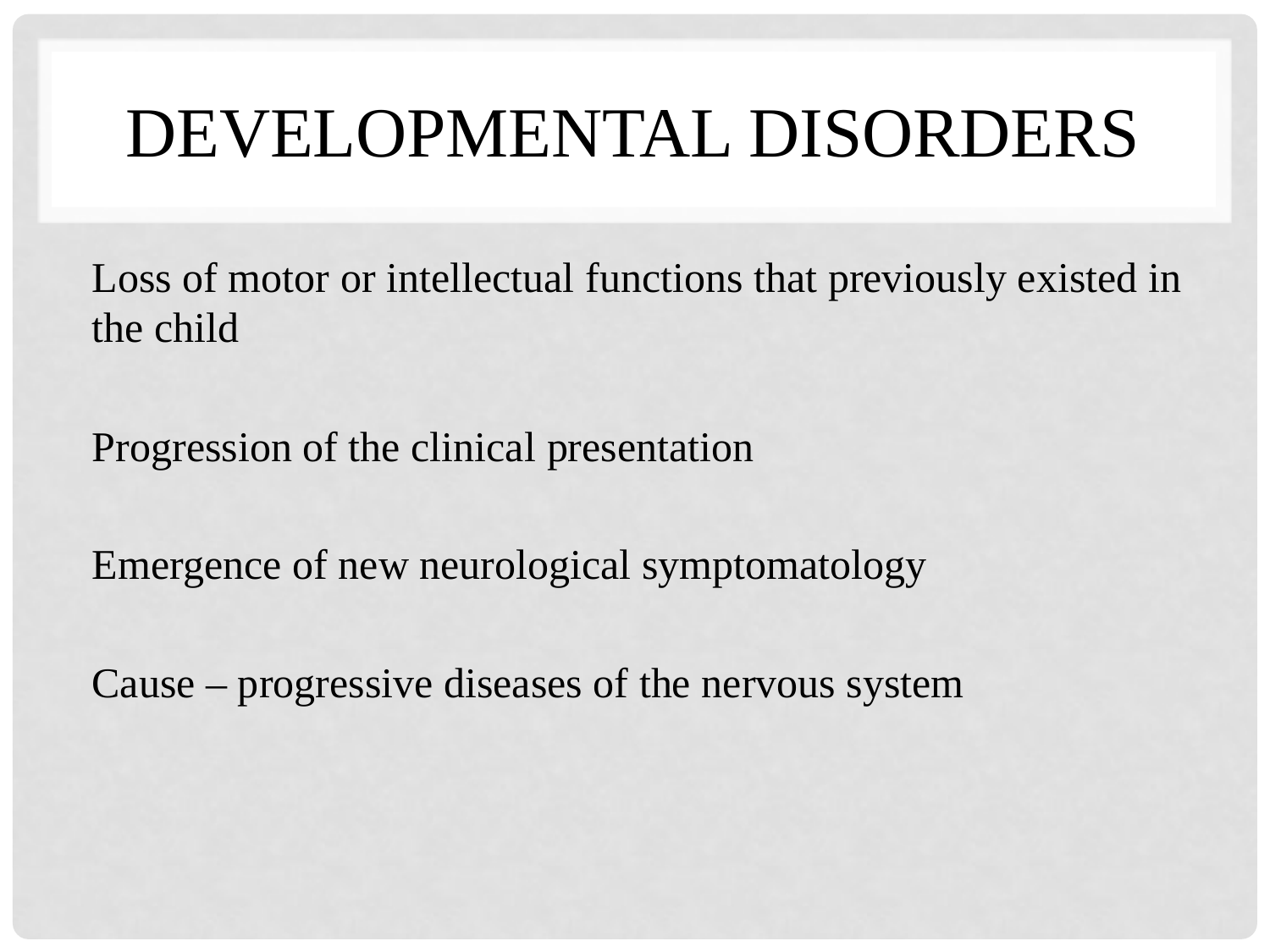

# Developmental disorders
Loss of motor or intellectual functions that previously existed in the child

Progression of the clinical presentation

Emergence of new neurological symptomatology

Cause – progressive diseases of the nervous system